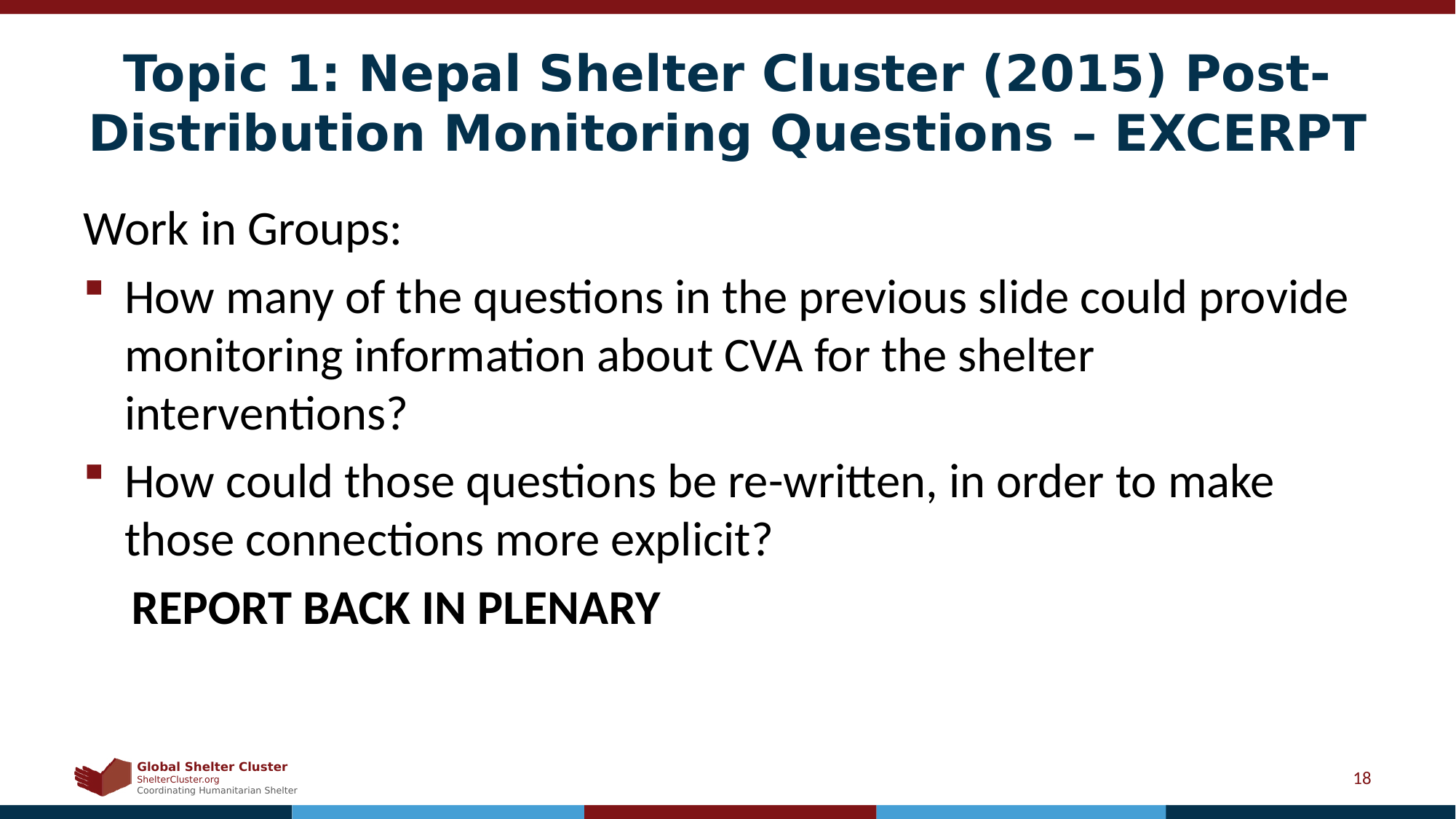

# Topic 1: Nepal Shelter Cluster (2015) Post-Distribution Monitoring Questions – EXCERPT
Work in Groups:
How many of the questions in the previous slide could provide monitoring information about CVA for the shelter interventions?
How could those questions be re-written, in order to make those connections more explicit?
REPORT BACK IN PLENARY
18